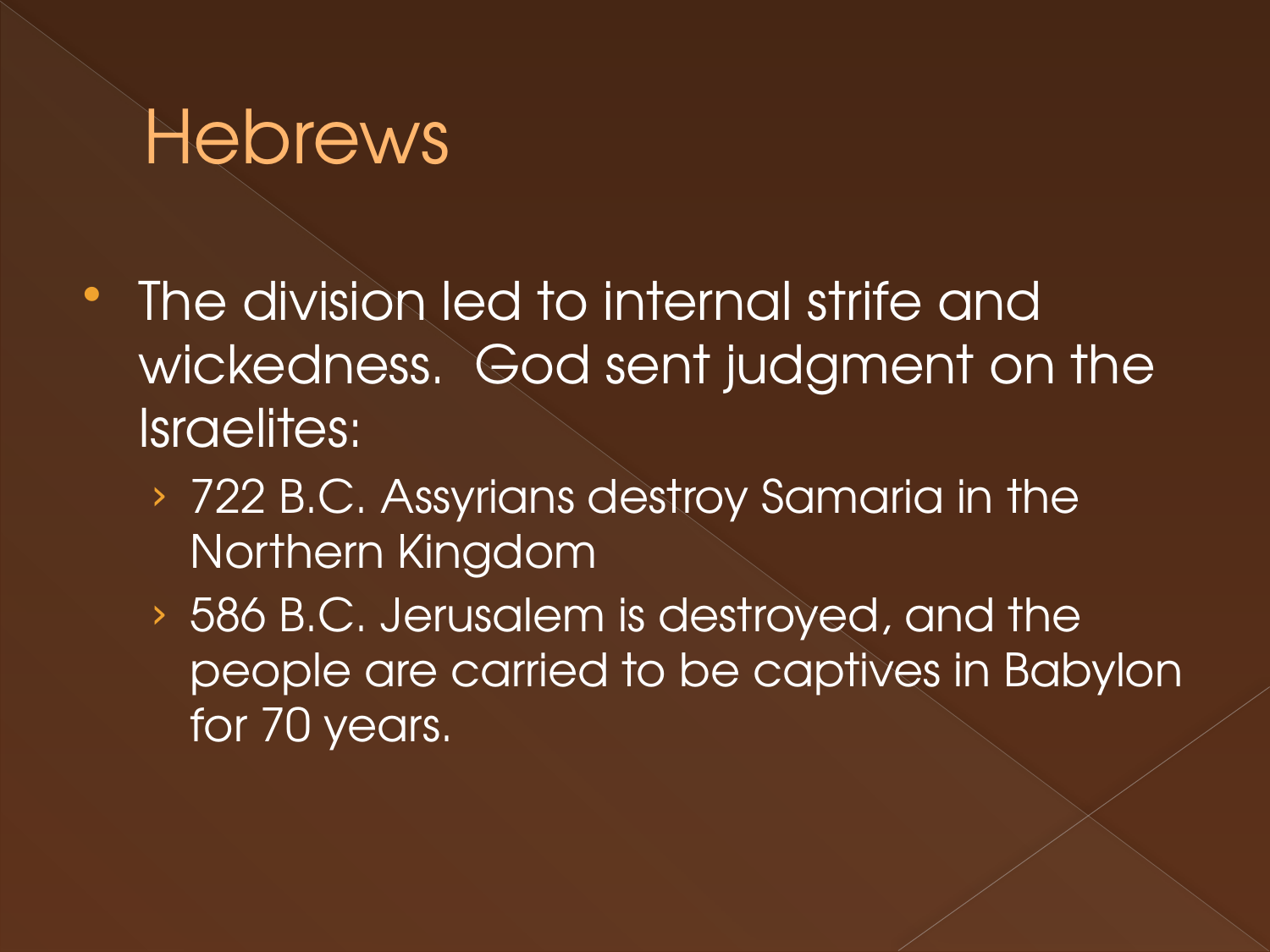

# Hebrews
The division led to internal strife and wickedness.  God sent judgment on the Israelites:
722 B.C. Assyrians destroy Samaria in the Northern Kingdom
586 B.C. Jerusalem is destroyed, and the people are carried to be captives in Babylon for 70 years.